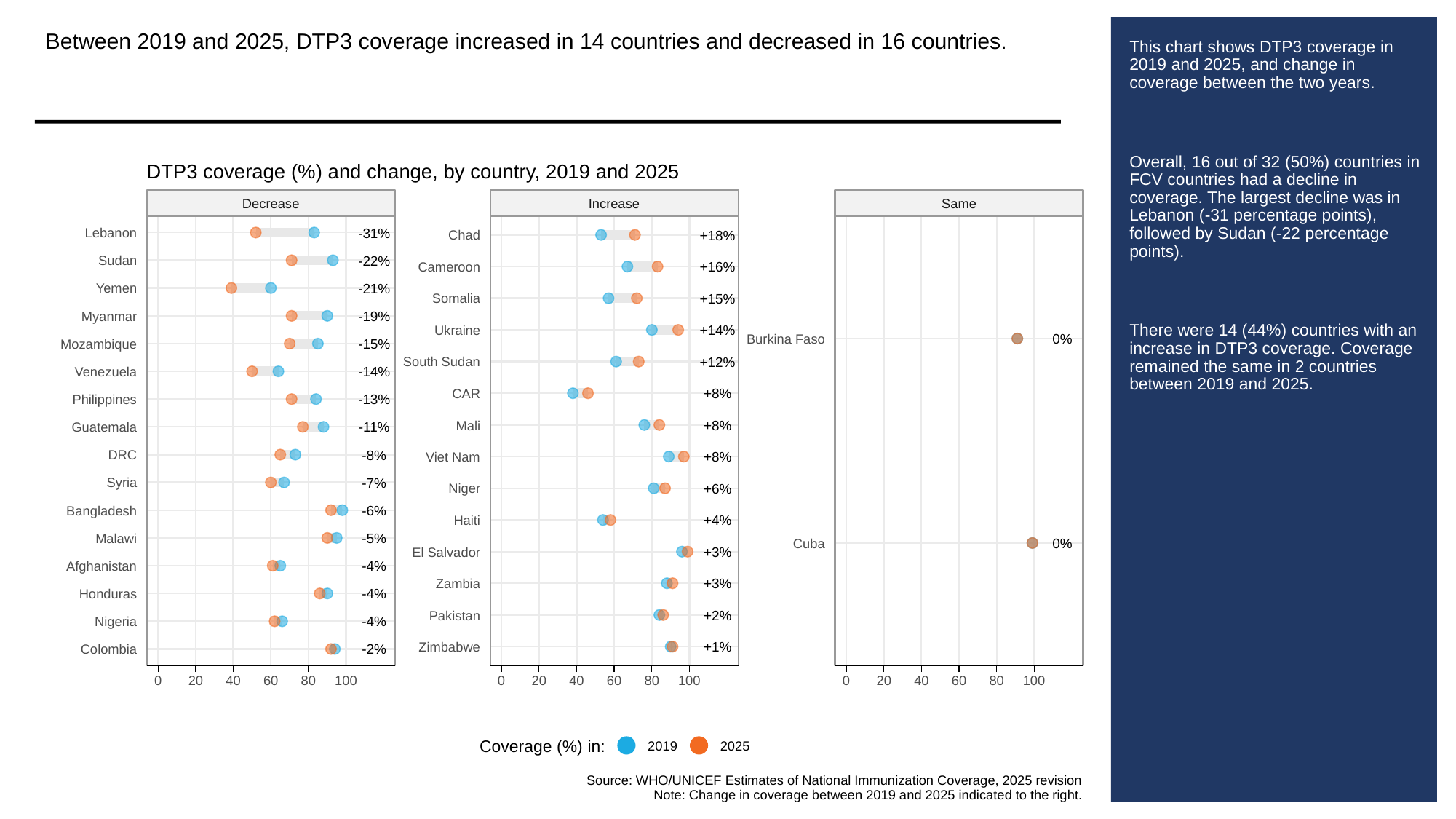

Between 2019 and 2025, DTP3 coverage increased in 14 countries and decreased in 16 countries.
# This chart shows DTP3 coverage in 2019 and 2025, and change in coverage between the two years.

Overall, 16 out of 32 (50%) countries in FCV countries had a decline in coverage. The largest decline was in Lebanon (-31 percentage points), followed by Sudan (-22 percentage points).

There were 14 (44%) countries with an increase in DTP3 coverage. Coverage remained the same in 2 countries between 2019 and 2025.

DTP3 coverage (%) and change, by country, 2019 and 2025

Decrease
Increase
Same

-31%
Lebanon

+18%
Chad

-22%
Sudan

+16%
Cameroon

-21%
Yemen

+15%
Somalia

-19%
Myanmar

+14%
Ukraine

0%
Burkina Faso

-15%
Mozambique

+12%
South Sudan

-14%
Venezuela

+8%
CAR

-13%
Philippines

+8%
Mali

-11%
Guatemala

-8%
DRC

+8%
Viet Nam

-7%
Syria

+6%
Niger

-6%
Bangladesh

+4%
Haiti

-5%
Malawi

0%
Cuba

+3%
El Salvador

-4%
Afghanistan

+3%
Zambia

-4%
Honduras

+2%
Pakistan

-4%
Nigeria

+1%
Zimbabwe

-2%
Colombia

0
20
40
60
80
100
0
20
40
60
80
100
0
20
40
60
80
100

Coverage (%) in:
2019
2025
Source: WHO/UNICEF Estimates of National Immunization Coverage, 2025 revision
Note: Change in coverage between 2019 and 2025 indicated to the right.